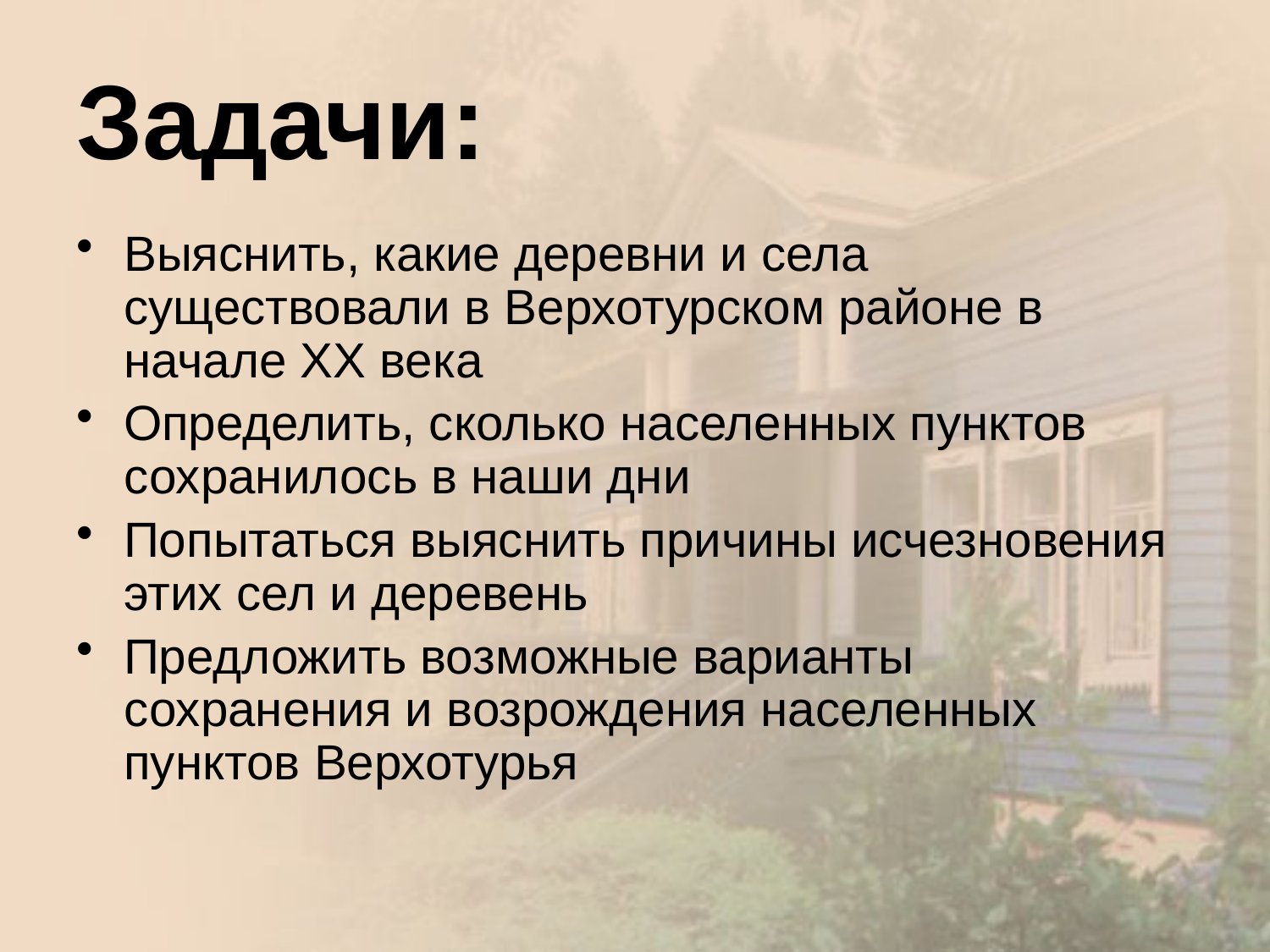

# Задачи:
Выяснить, какие деревни и села существовали в Верхотурском районе в начале ХХ века
Определить, сколько населенных пунктов сохранилось в наши дни
Попытаться выяснить причины исчезновения этих сел и деревень
Предложить возможные варианты сохранения и возрождения населенных пунктов Верхотурья